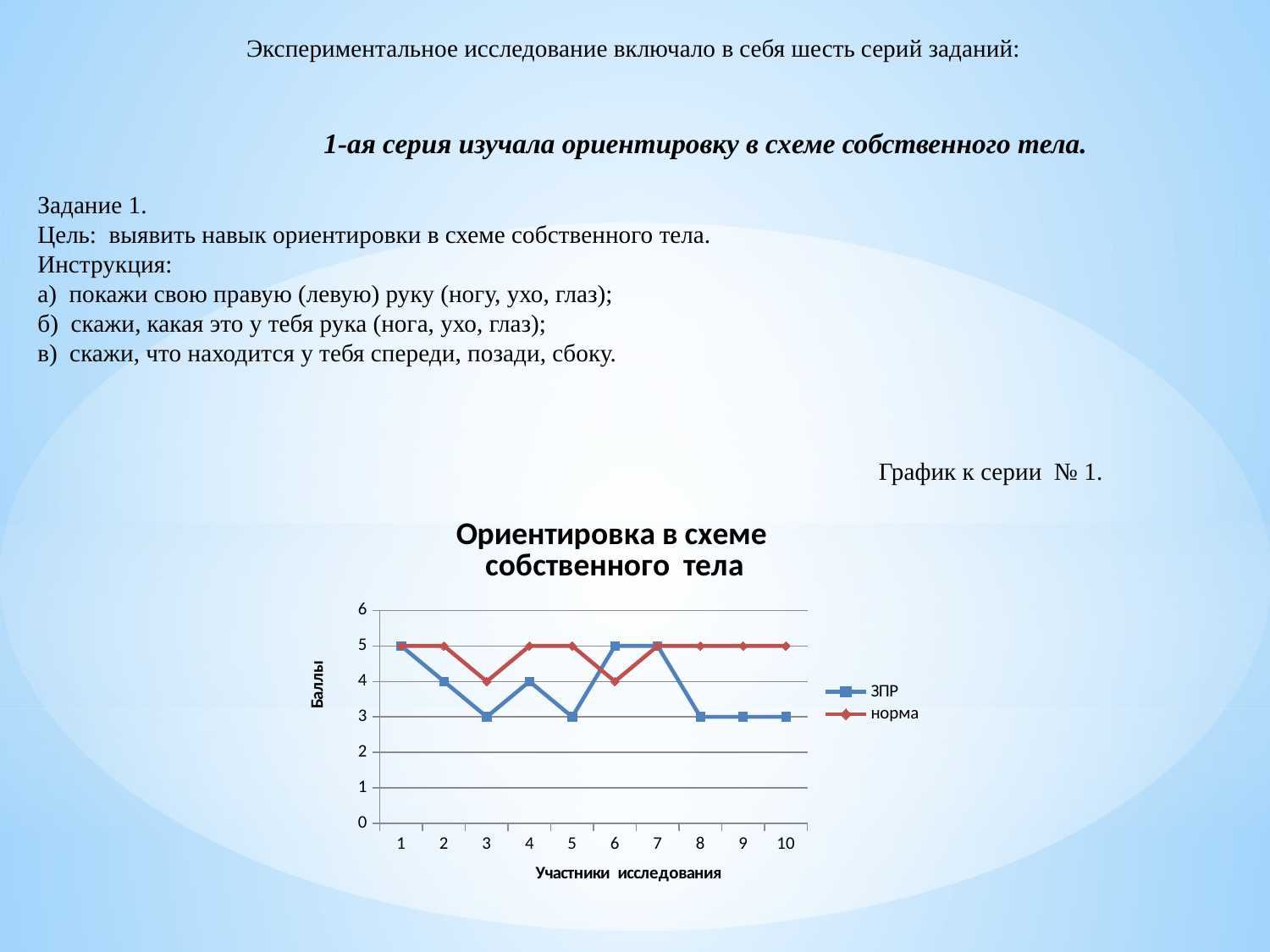

# Экспериментальное исследование включало в себя шесть серий заданий: 1-ая серия изучала ориентировку в схеме собственного тела. Задание 1. Цель:  выявить навык ориентировки в схеме собственного тела. Инструкция: а)  покажи свою правую (левую) руку (ногу, ухо, глаз); б)  скажи, какая это у тебя рука (нога, ухо, глаз); в)  скажи, что находится у тебя спереди, позади, сбоку. График к серии  № 1. асппшщ

### Chart: Ориентировка в схеме
собственного  тела

| Category | ЗПР | норма |
|---|---|---|
| 1 | 5.0 | 5.0 |
| 2 | 4.0 | 5.0 |
| 3 | 3.0 | 4.0 |
| 4 | 4.0 | 5.0 |
| 5 | 3.0 | 5.0 |
| 6 | 5.0 | 4.0 |
| 7 | 5.0 | 5.0 |
| 8 | 3.0 | 5.0 |
| 9 | 3.0 | 5.0 |
| 10 | 3.0 | 5.0 |